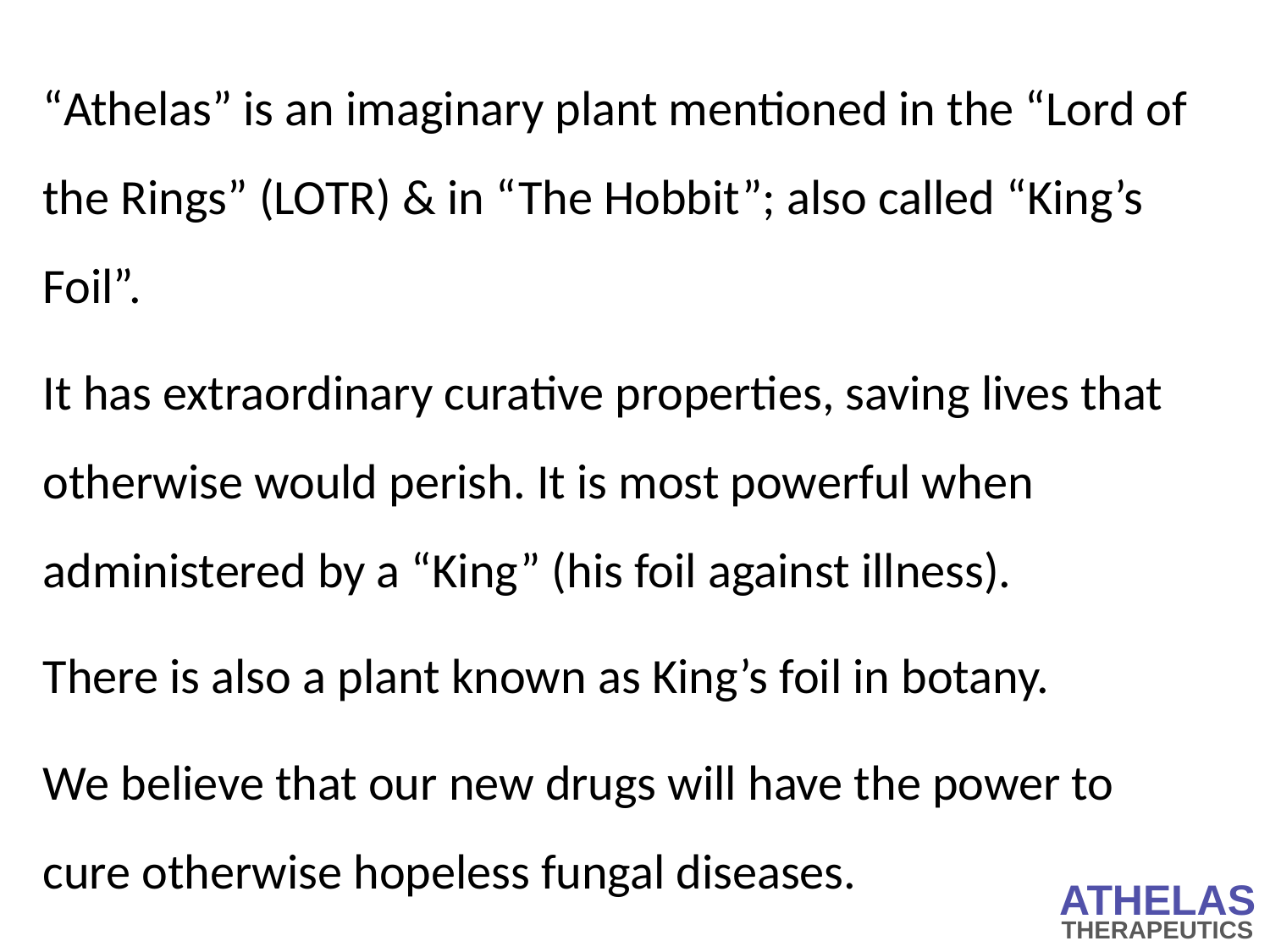

“Athelas” is an imaginary plant mentioned in the “Lord of the Rings” (LOTR) & in “The Hobbit”; also called “King’s Foil”.
It has extraordinary curative properties, saving lives that otherwise would perish. It is most powerful when administered by a “King” (his foil against illness).
There is also a plant known as King’s foil in botany.
We believe that our new drugs will have the power to cure otherwise hopeless fungal diseases.

ATHELAS
THERAPEUTICS